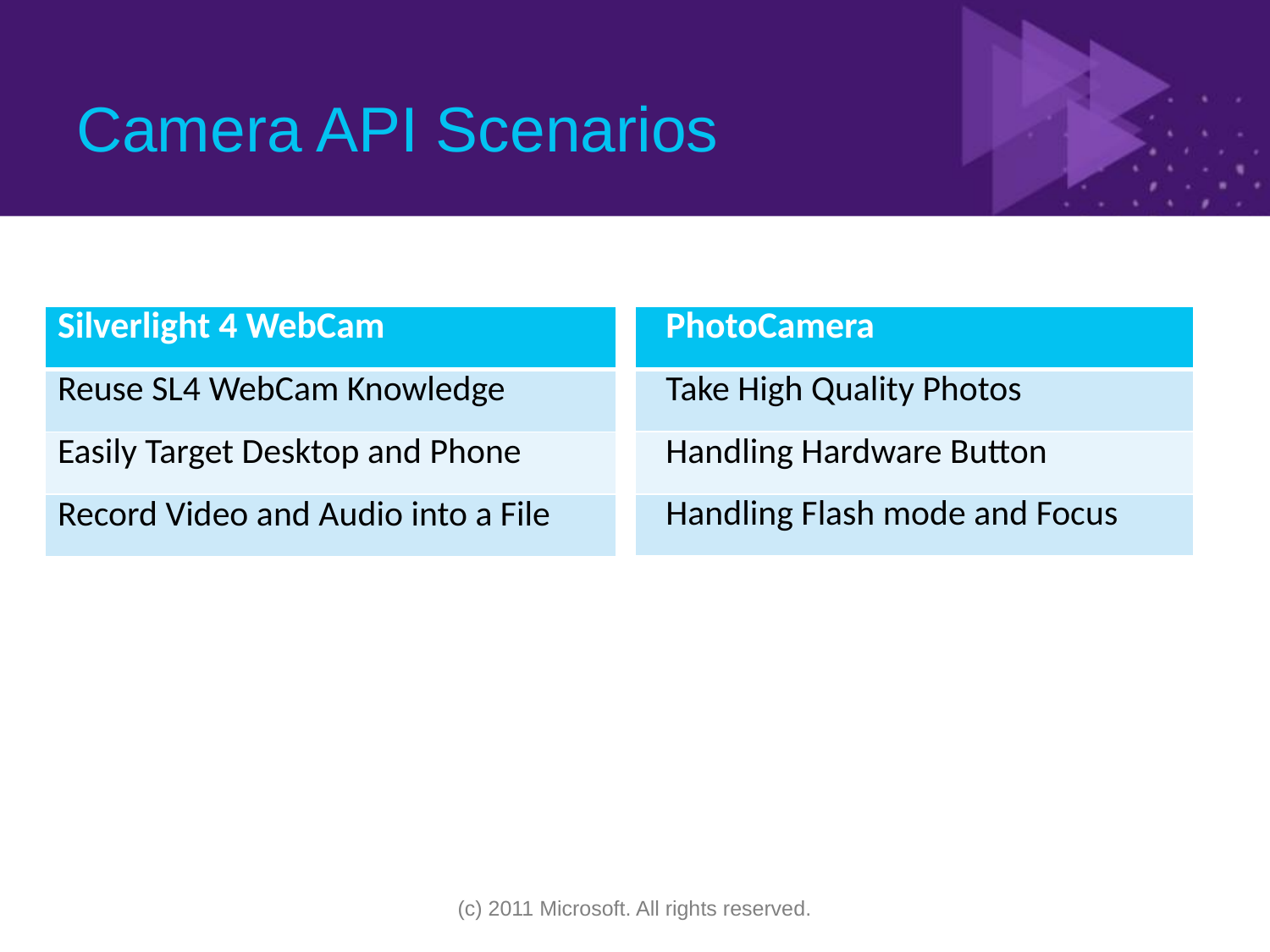

# Camera API Scenarios
| Silverlight 4 WebCam |
| --- |
| Reuse SL4 WebCam Knowledge |
| Easily Target Desktop and Phone |
| Record Video and Audio into a File |
| PhotoCamera |
| --- |
| Take High Quality Photos |
| Handling Hardware Button |
| Handling Flash mode and Focus |
(c) 2011 Microsoft. All rights reserved.